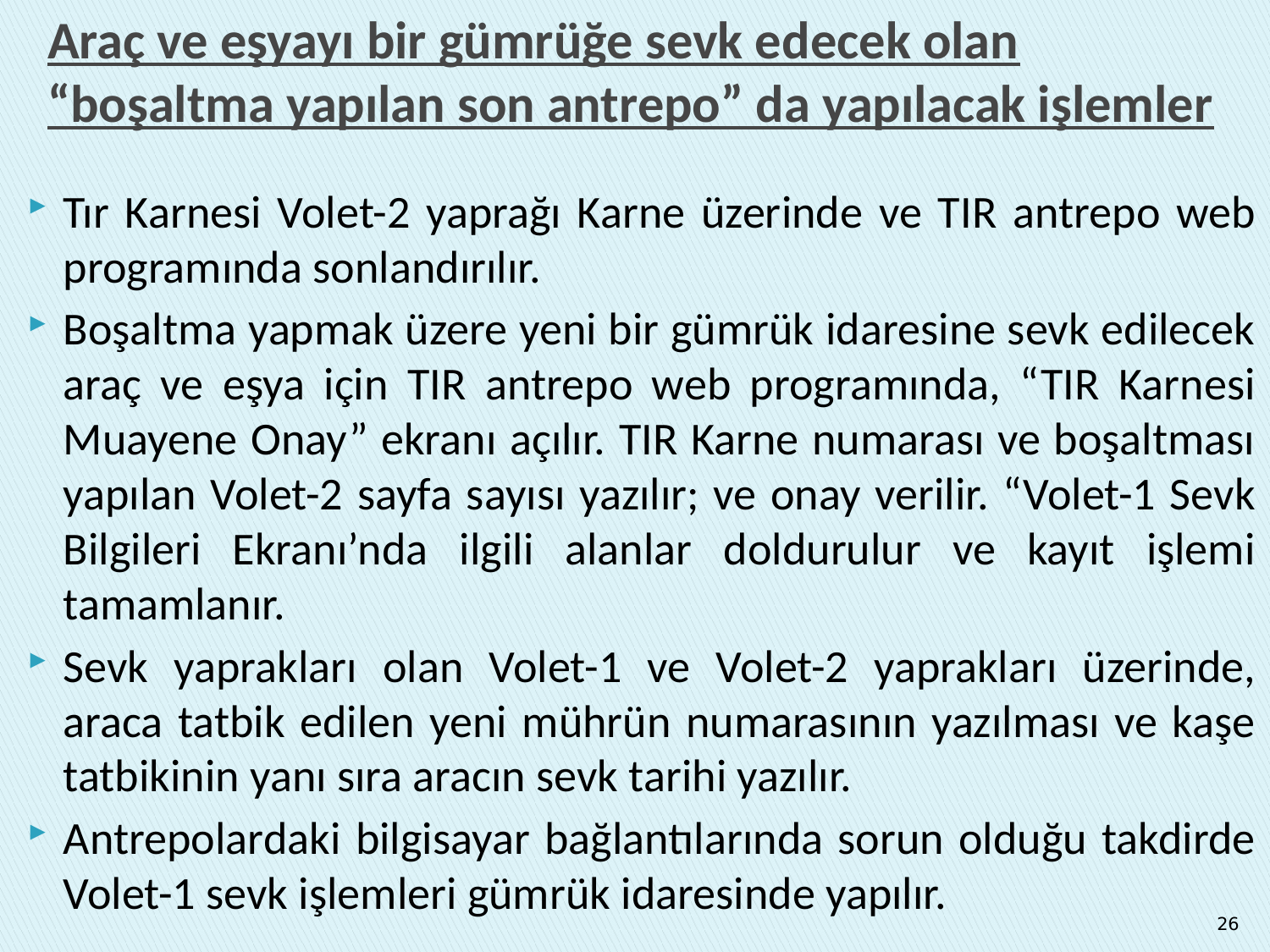

# Araç ve eşyayı bir gümrüğe sevk edecek olan “boşaltma yapılan son antrepo” da yapılacak işlemler
Tır Karnesi Volet-2 yaprağı Karne üzerinde ve TIR antrepo web programında sonlandırılır.
Boşaltma yapmak üzere yeni bir gümrük idaresine sevk edilecek araç ve eşya için TIR antrepo web programında, “TIR Karnesi Muayene Onay” ekranı açılır. TIR Karne numarası ve boşaltması yapılan Volet-2 sayfa sayısı yazılır; ve onay verilir. “Volet-1 Sevk Bilgileri Ekranı’nda ilgili alanlar doldurulur ve kayıt işlemi tamamlanır.
Sevk yaprakları olan Volet-1 ve Volet-2 yaprakları üzerinde, araca tatbik edilen yeni mührün numarasının yazılması ve kaşe tatbikinin yanı sıra aracın sevk tarihi yazılır.
Antrepolardaki bilgisayar bağlantılarında sorun olduğu takdirde Volet-1 sevk işlemleri gümrük idaresinde yapılır.
26